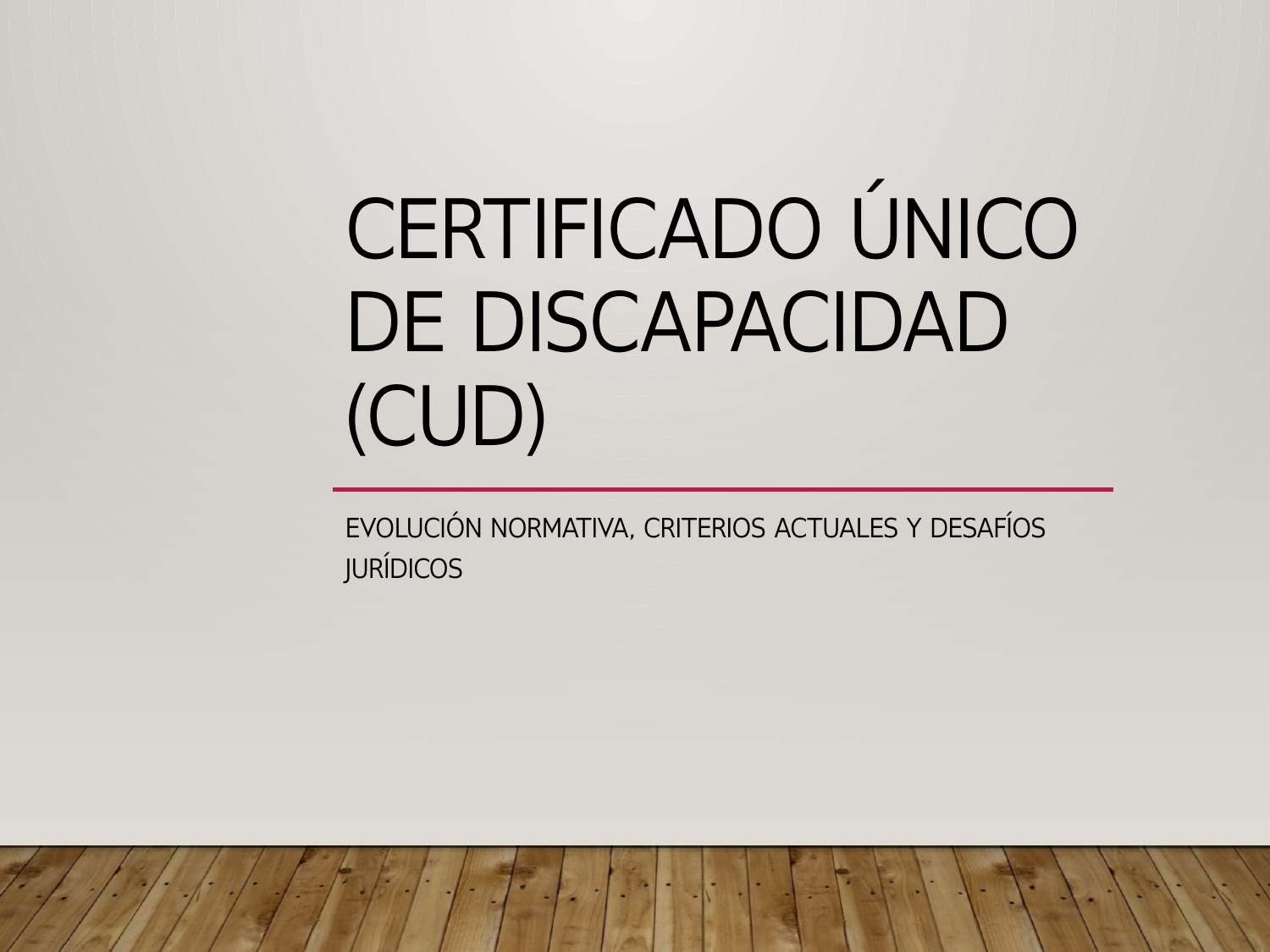

# Certificado Único de Discapacidad (CUD)
Evolución normativa, criterios actuales y desafíos jurídicos